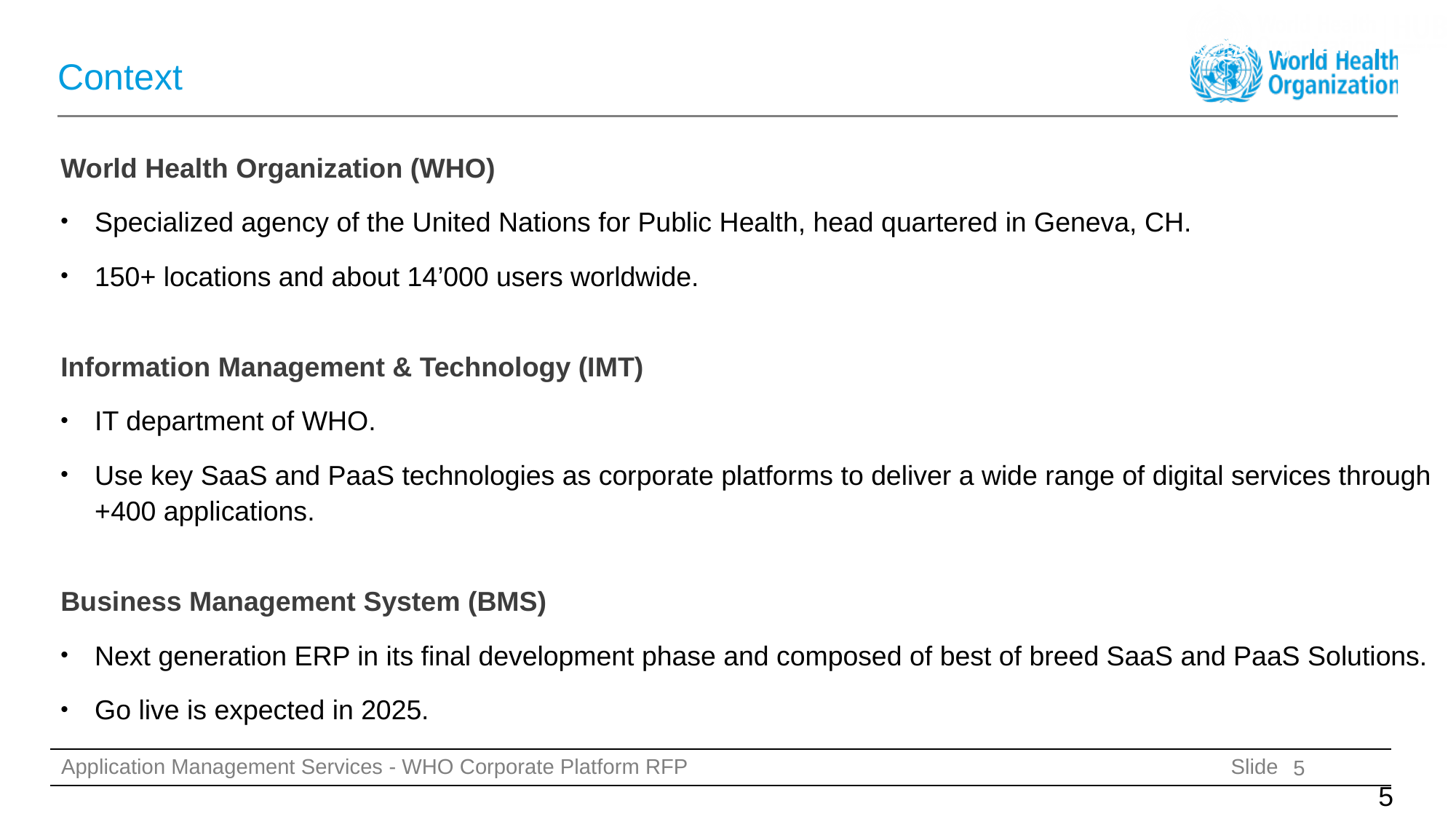

# Context
World Health Organization (WHO)
Specialized agency of the United Nations for Public Health, head quartered in Geneva, CH.
150+ locations and about 14’000 users worldwide.
Information Management & Technology (IMT)
IT department of WHO.
Use key SaaS and PaaS technologies as corporate platforms to deliver a wide range of digital services through +400 applications.
Business Management System (BMS)
Next generation ERP in its final development phase and composed of best of breed SaaS and PaaS Solutions.
Go live is expected in 2025.

5